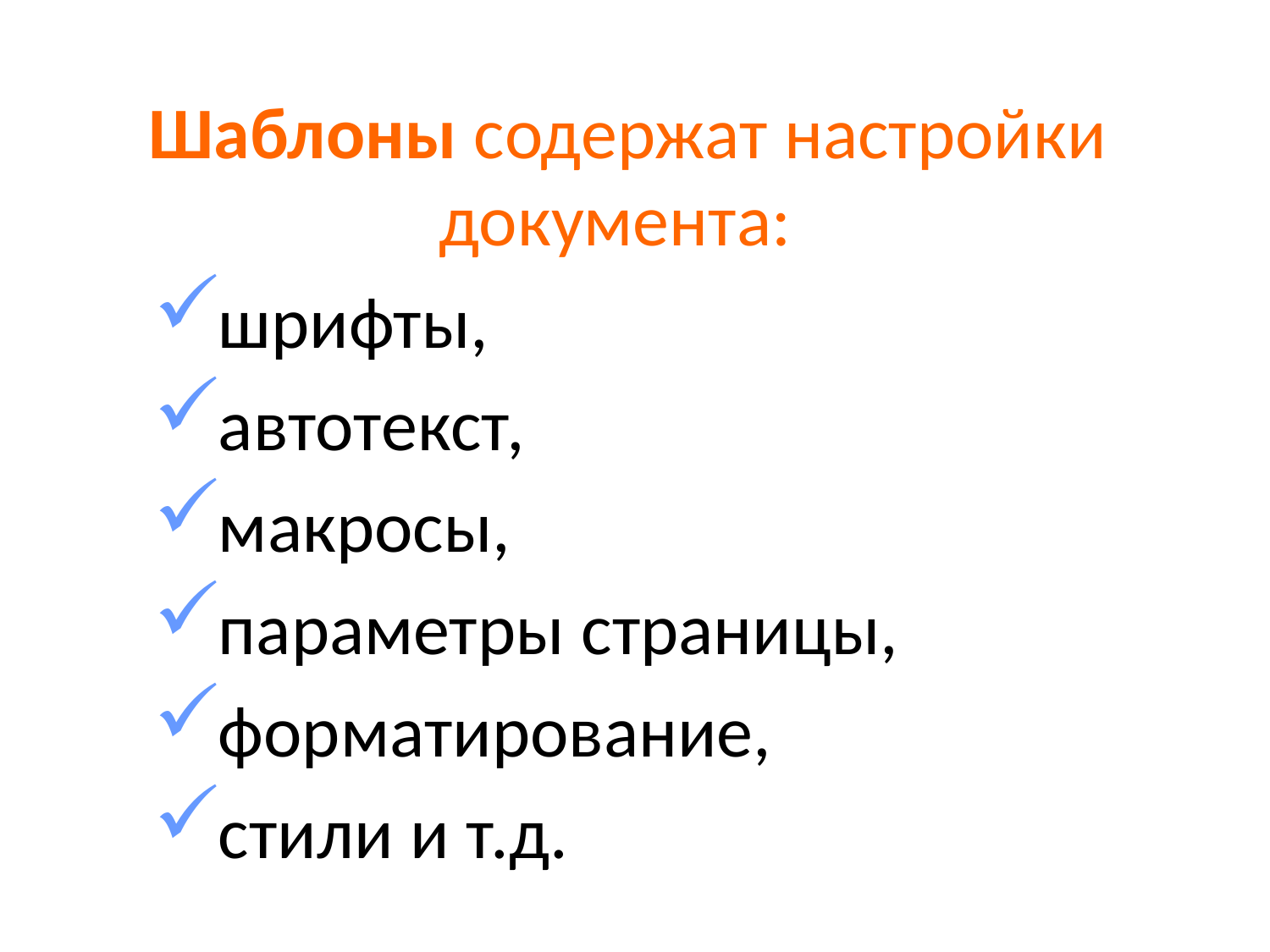

Шаблоны содержат настройки документа:
шрифты,
автотекст,
макросы,
параметры страницы,
форматирование,
стили и т.д.